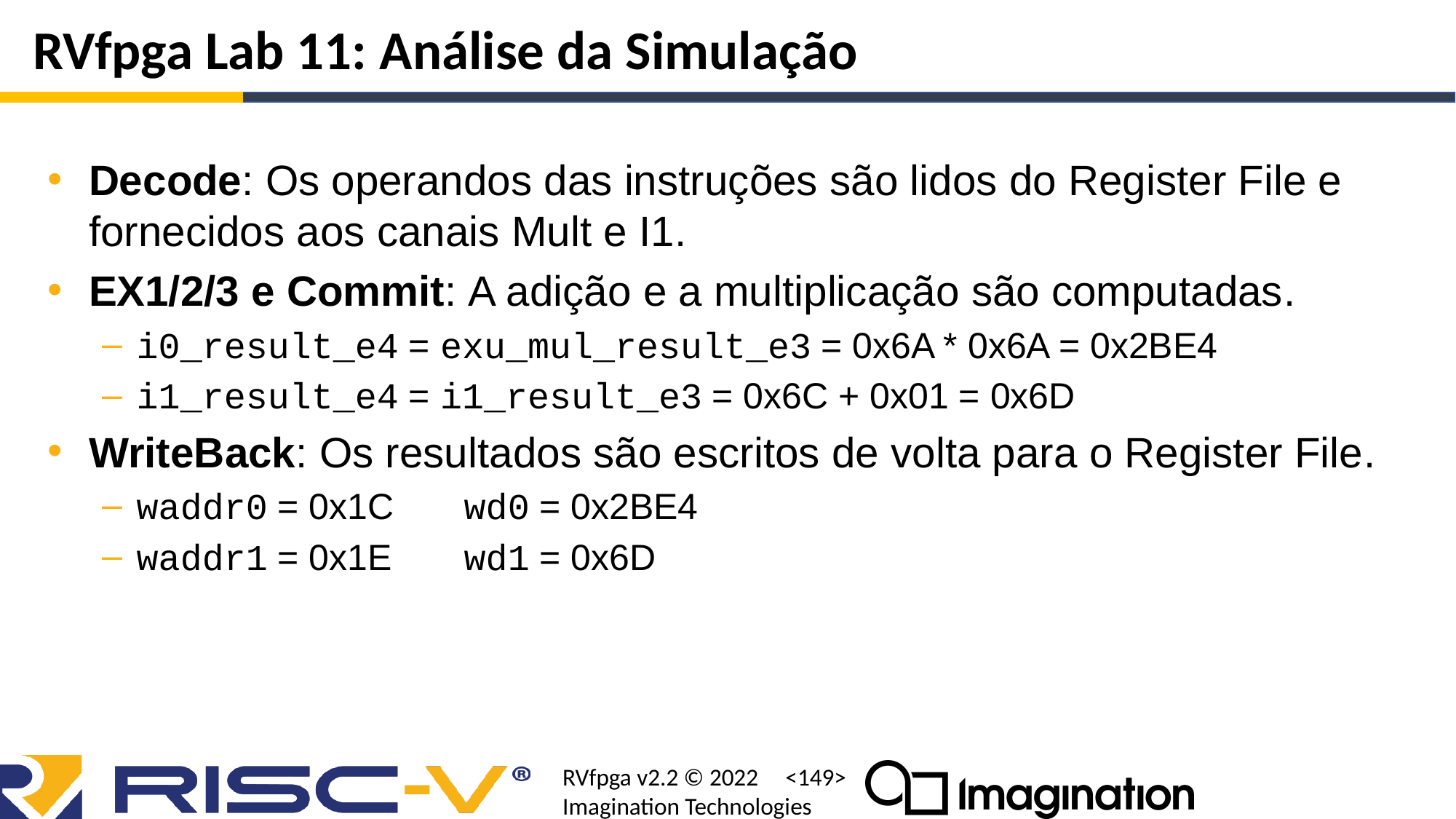

# RVfpga Lab 11: Análise da Simulação
Decode: Os operandos das instruções são lidos do Register File e fornecidos aos canais Mult e I1.
EX1/2/3 e Commit: A adição e a multiplicação são computadas.
i0_result_e4 = exu_mul_result_e3 = 0x6A * 0x6A = 0x2BE4
i1_result_e4 = i1_result_e3 = 0x6C + 0x01 = 0x6D
WriteBack: Os resultados são escritos de volta para o Register File.
waddr0 = 0x1C	wd0 = 0x2BE4
waddr1 = 0x1E	wd1 = 0x6D